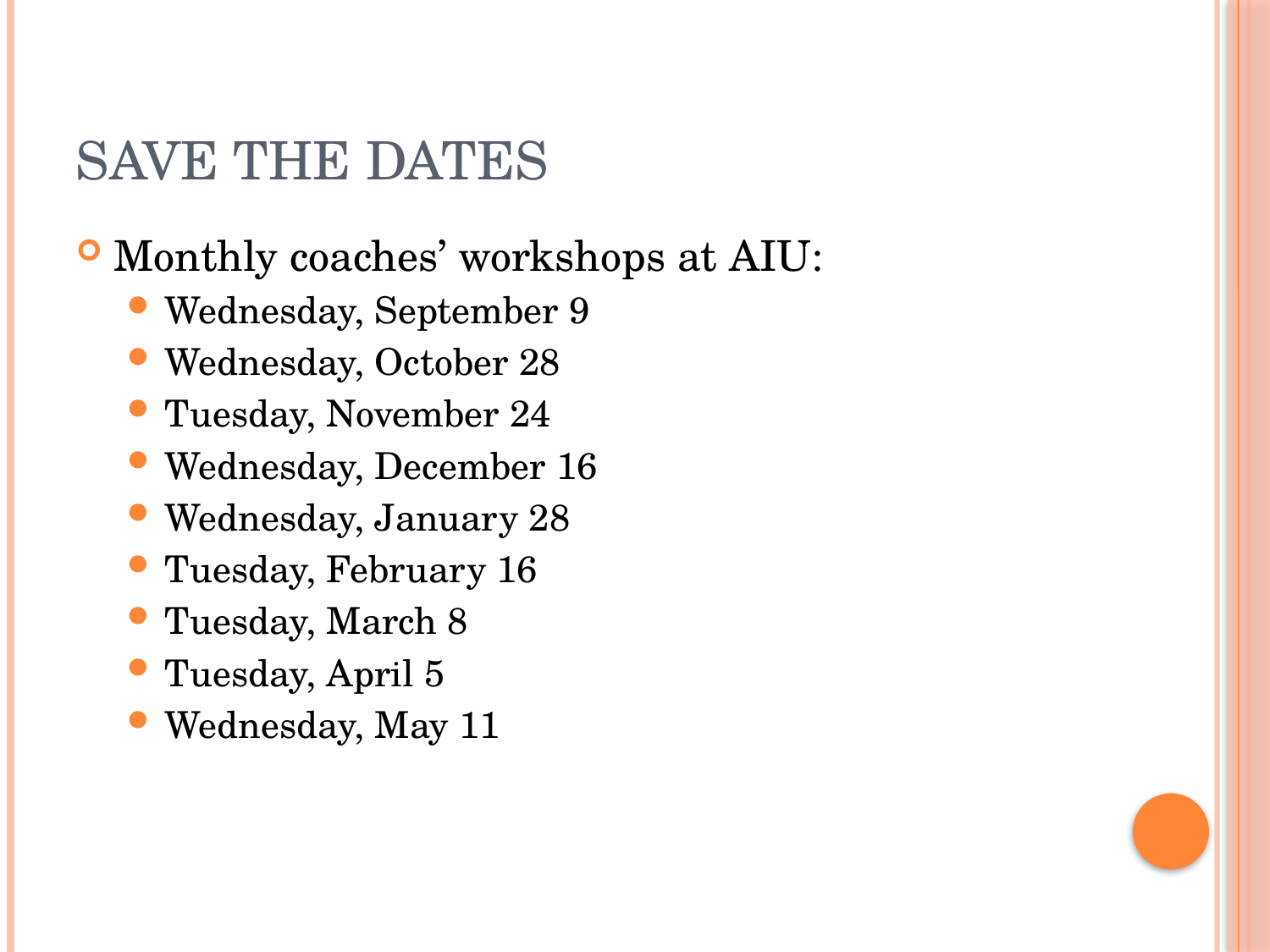

# Save the Dates
Monthly coaches’ workshops at AIU:
Wednesday, September 9
Wednesday, October 28
Tuesday, November 24
Wednesday, December 16
Wednesday, January 28
Tuesday, February 16
Tuesday, March 8
Tuesday, April 5
Wednesday, May 11